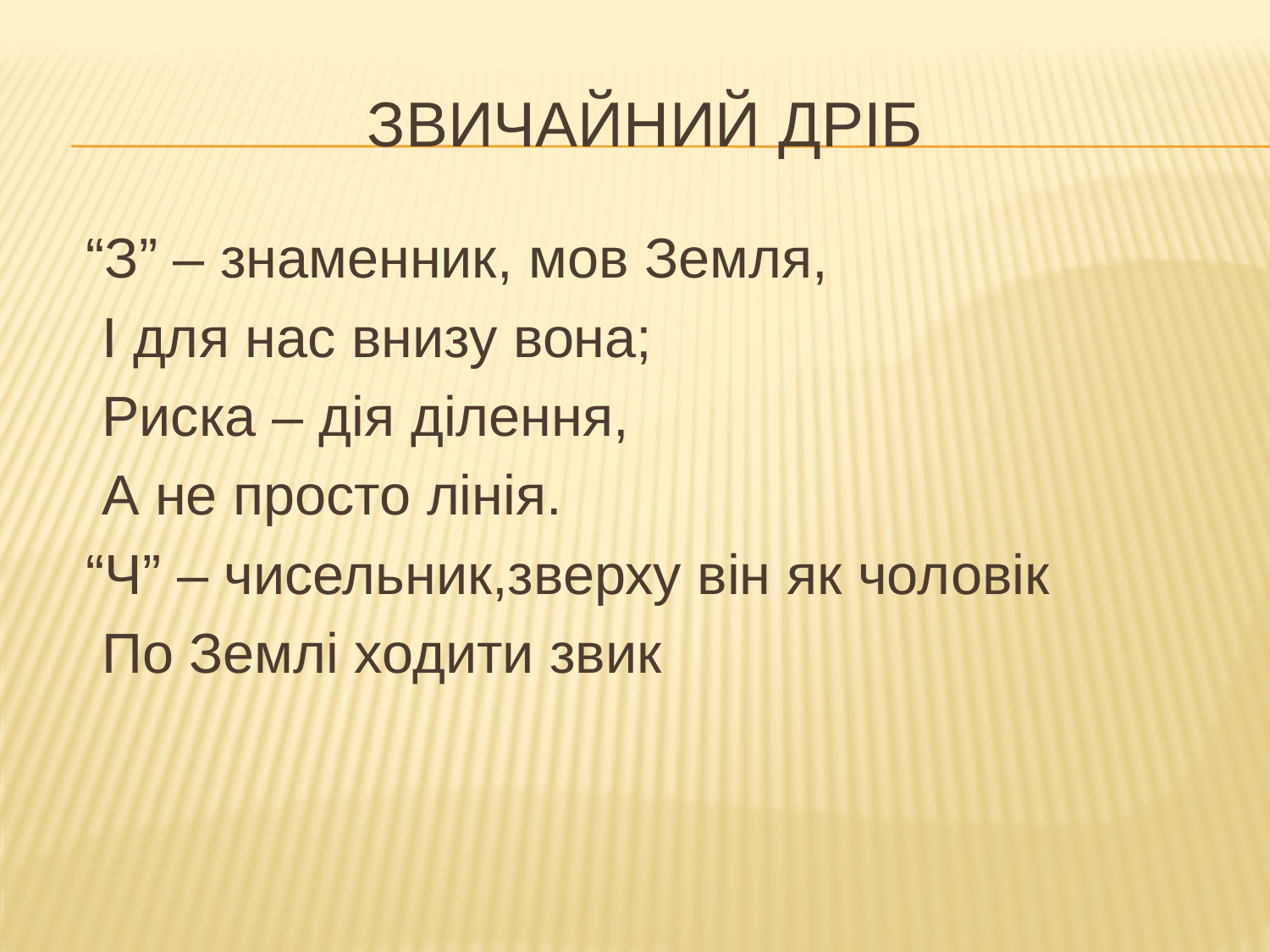

# Звичайний дріб
  “З” – знаменник, мов Земля,
   І для нас внизу вона;
   Риска – дія ділення,
   А не просто лінія.
  “Ч” – чисельник,зверху він як чоловік
   По Землі ходити звик